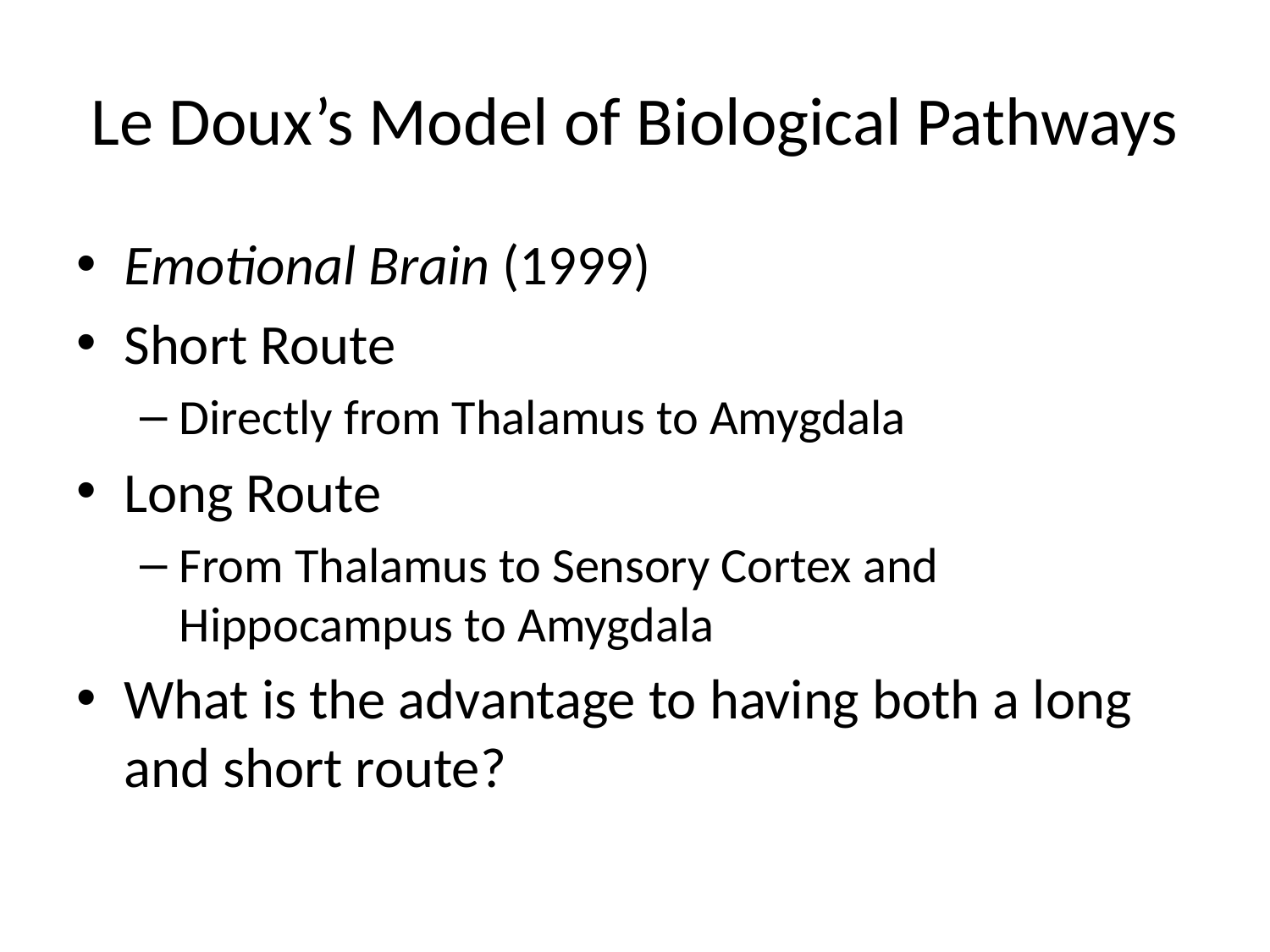

# Le Doux’s Model of Biological Pathways
Emotional Brain (1999)
Short Route
Directly from Thalamus to Amygdala
Long Route
From Thalamus to Sensory Cortex and Hippocampus to Amygdala
What is the advantage to having both a long and short route?